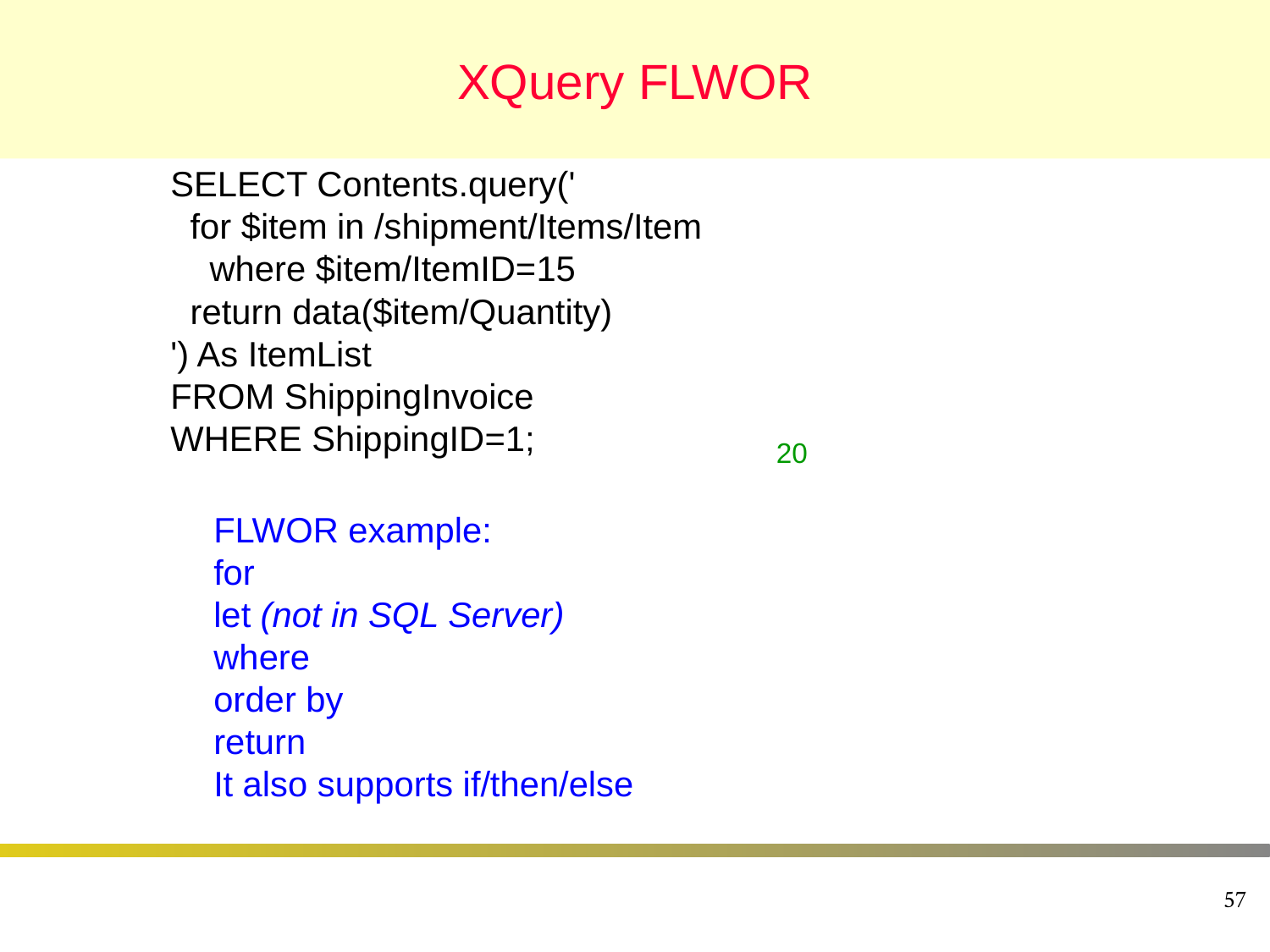

# XQuery FLWOR
SELECT Contents.query('
  for $item in /shipment/Items/Item
    where $item/ItemID=15
  return data($item/Quantity)
') As ItemList
FROM ShippingInvoice
WHERE ShippingID=1;
20
FLWOR example:
for
let (not in SQL Server)
where
order by
return
It also supports if/then/else
57